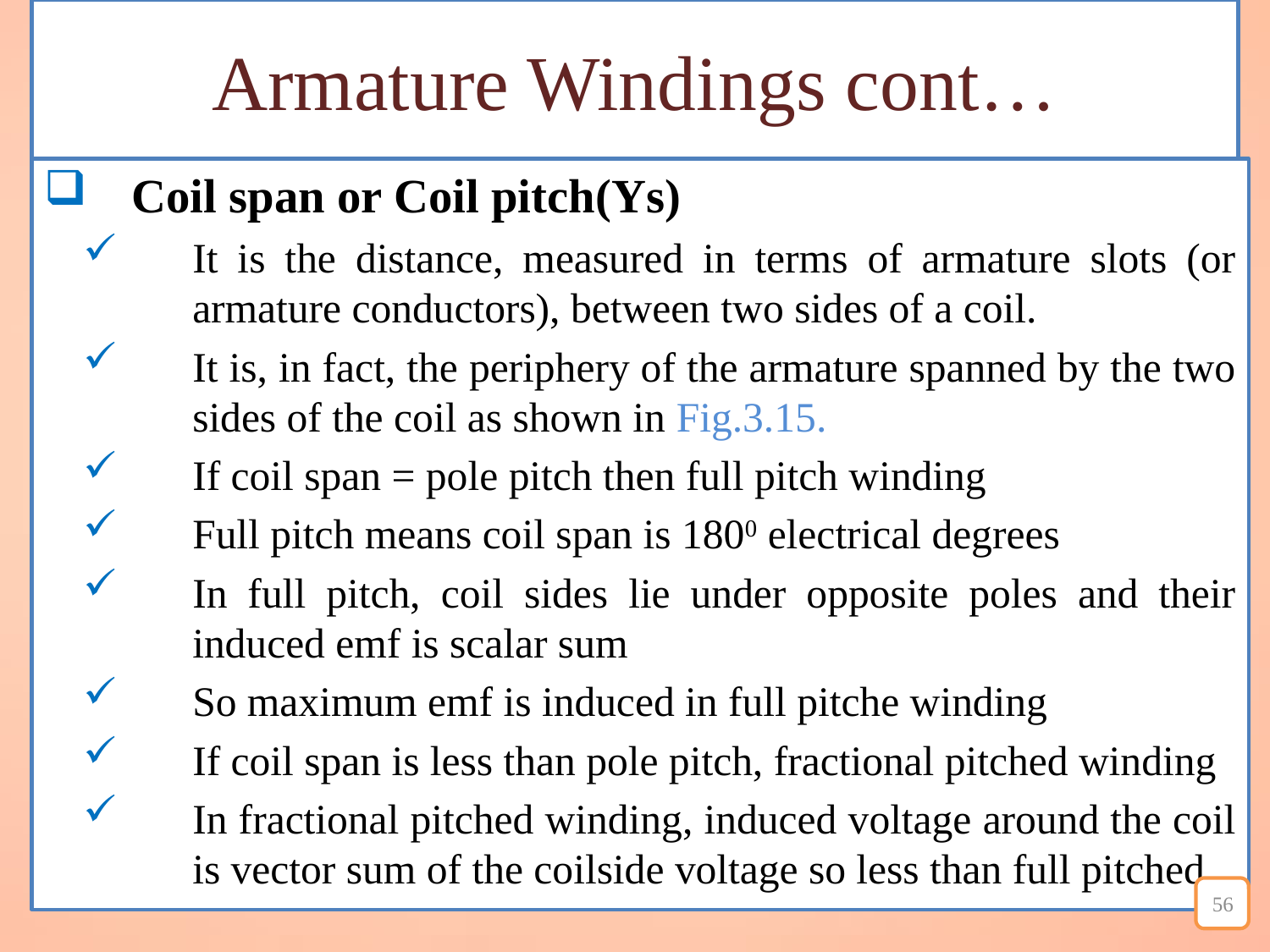

# Armature Windings cont…
Coil span or Coil pitch(Ys)
It is the distance, measured in terms of armature slots (or armature conductors), between two sides of a coil.
It is, in fact, the periphery of the armature spanned by the two sides of the coil as shown in Fig.3.15.
If coil span = pole pitch then full pitch winding
Full pitch means coil span is 1800 electrical degrees
In full pitch, coil sides lie under opposite poles and their induced emf is scalar sum
So maximum emf is induced in full pitche winding
If coil span is less than pole pitch, fractional pitched winding
In fractional pitched winding, induced voltage around the coil is vector sum of the coilside voltage so less than full pitched
56